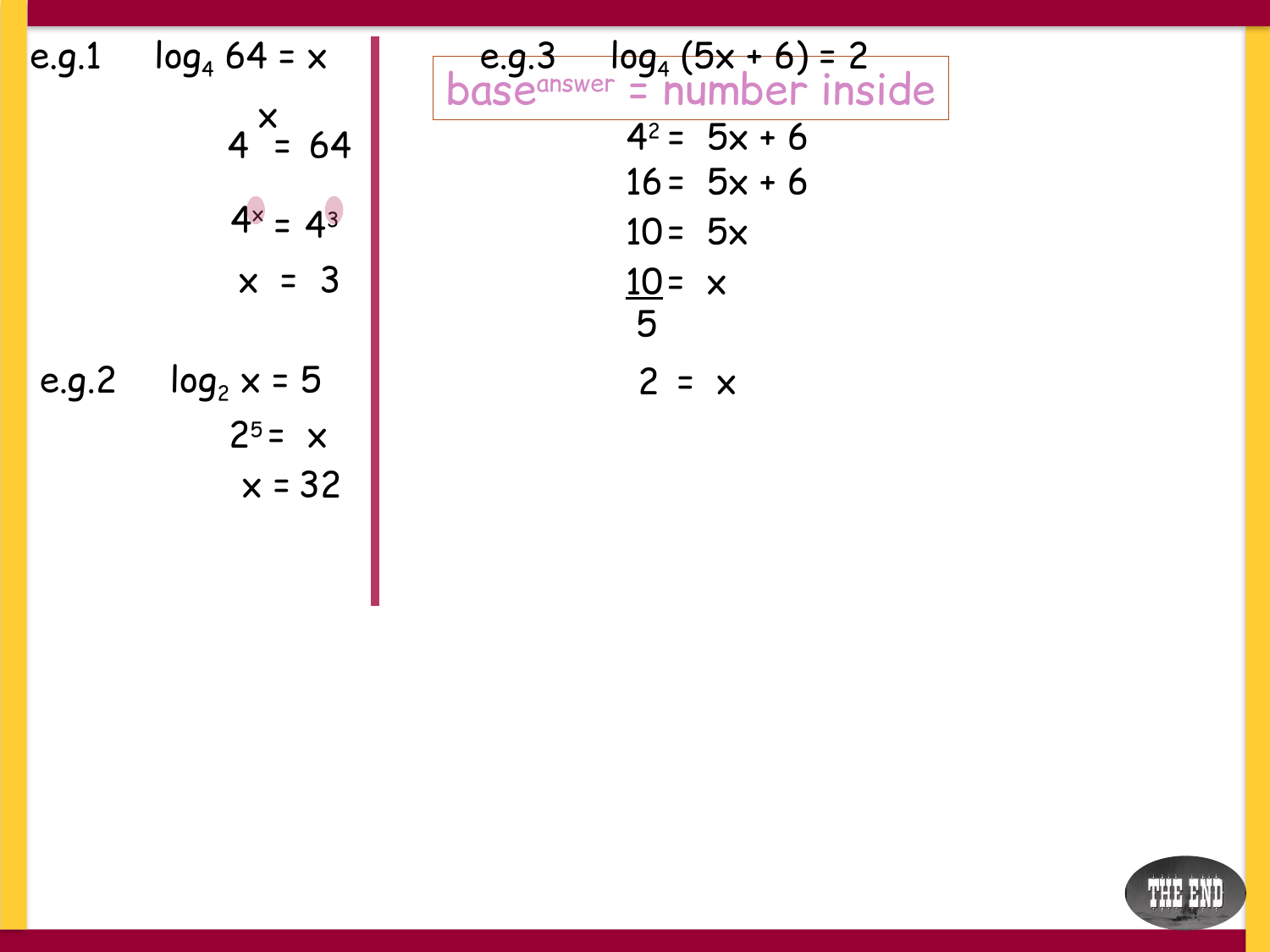

e.g.1     log4 64 = x
e.g.3     log4 (5x + 6) = 2
baseanswer = number inside
x
42
=  5x + 6
4
=
64
16
=  5x + 6
4x

=
43

10
=  5x
x  =  3
10
 5
=  x
e.g.2     log2 x = 5
2
=  x
25
=  x
x =
32